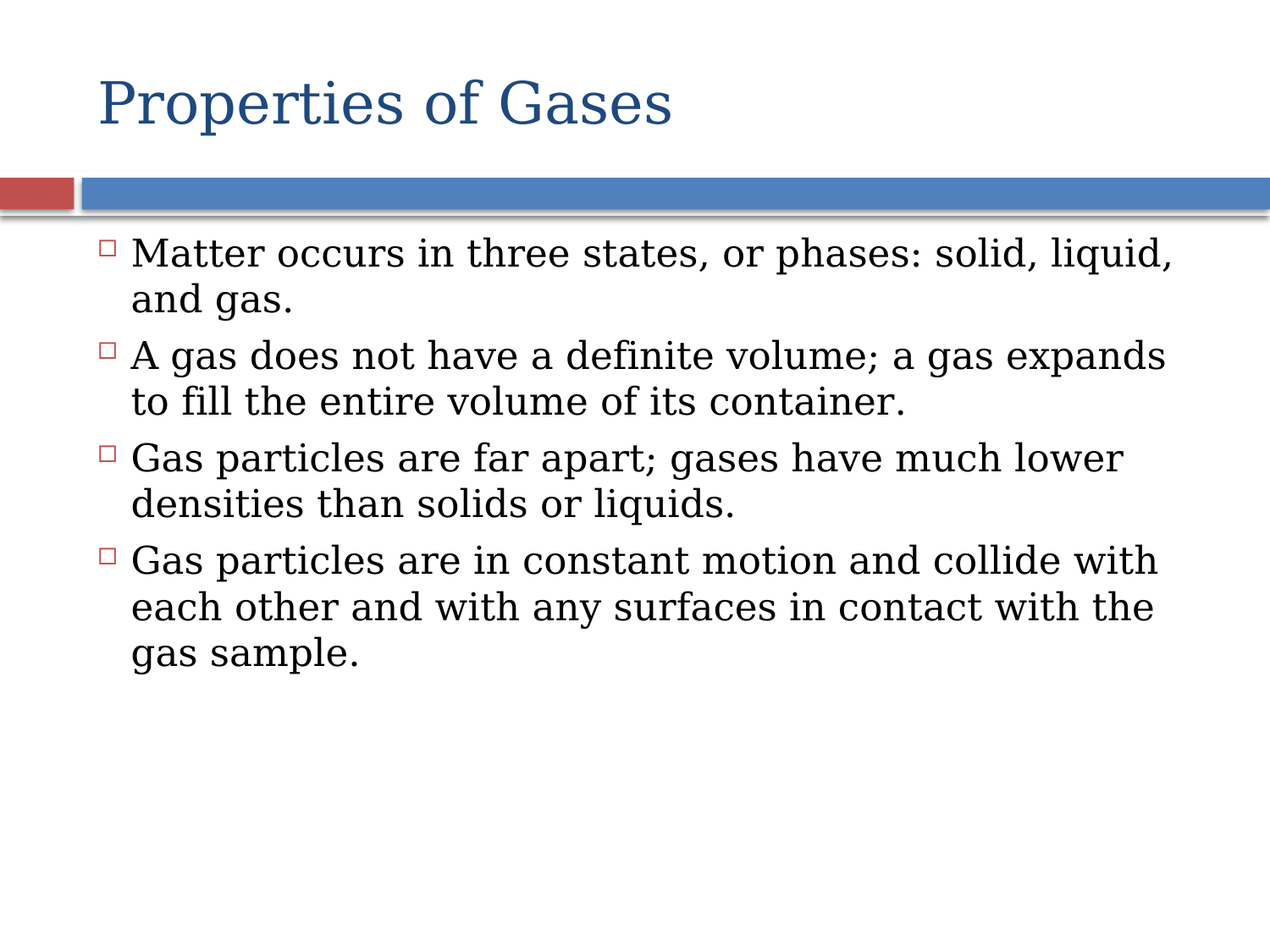

# Properties of Gases
Matter occurs in three states, or phases: solid, liquid, and gas.
A gas does not have a definite volume; a gas expands to fill the entire volume of its container.
Gas particles are far apart; gases have much lower densities than solids or liquids.
Gas particles are in constant motion and collide with each other and with any surfaces in contact with the gas sample.